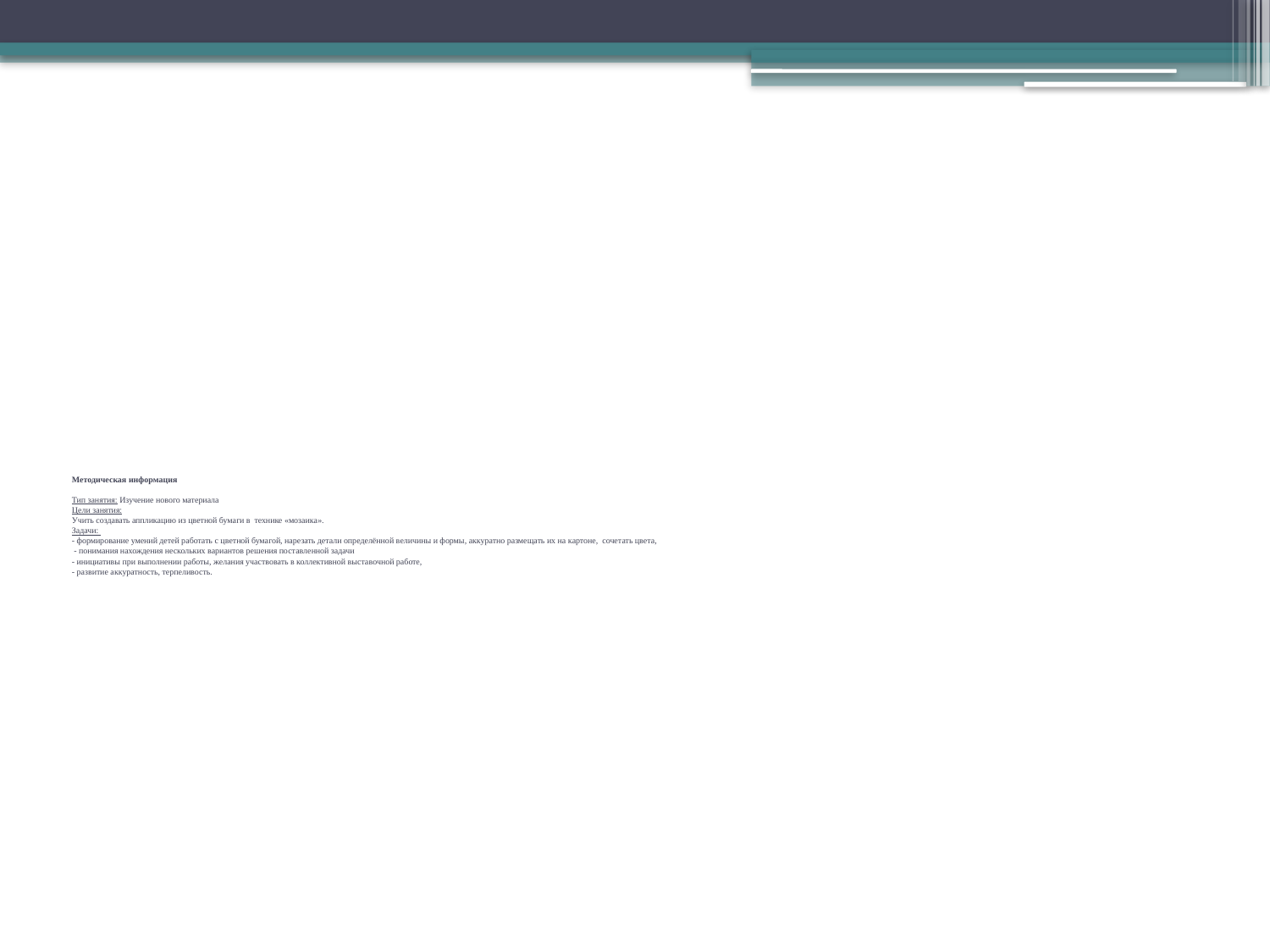

# Методическая информация Тип занятия: Изучение нового материала Цели занятия: Учить создавать аппликацию из цветной бумаги в  технике «мозаика». Задачи:  - формирование умений детей работать с цветной бумагой, нарезать детали определённой величины и формы, аккуратно размещать их на картоне,  сочетать цвета, - понимания нахождения нескольких вариантов решения поставленной задачи - инициативы при выполнении работы, желания участвовать в коллективной выставочной работе, - развитие аккуратность, терпеливость.